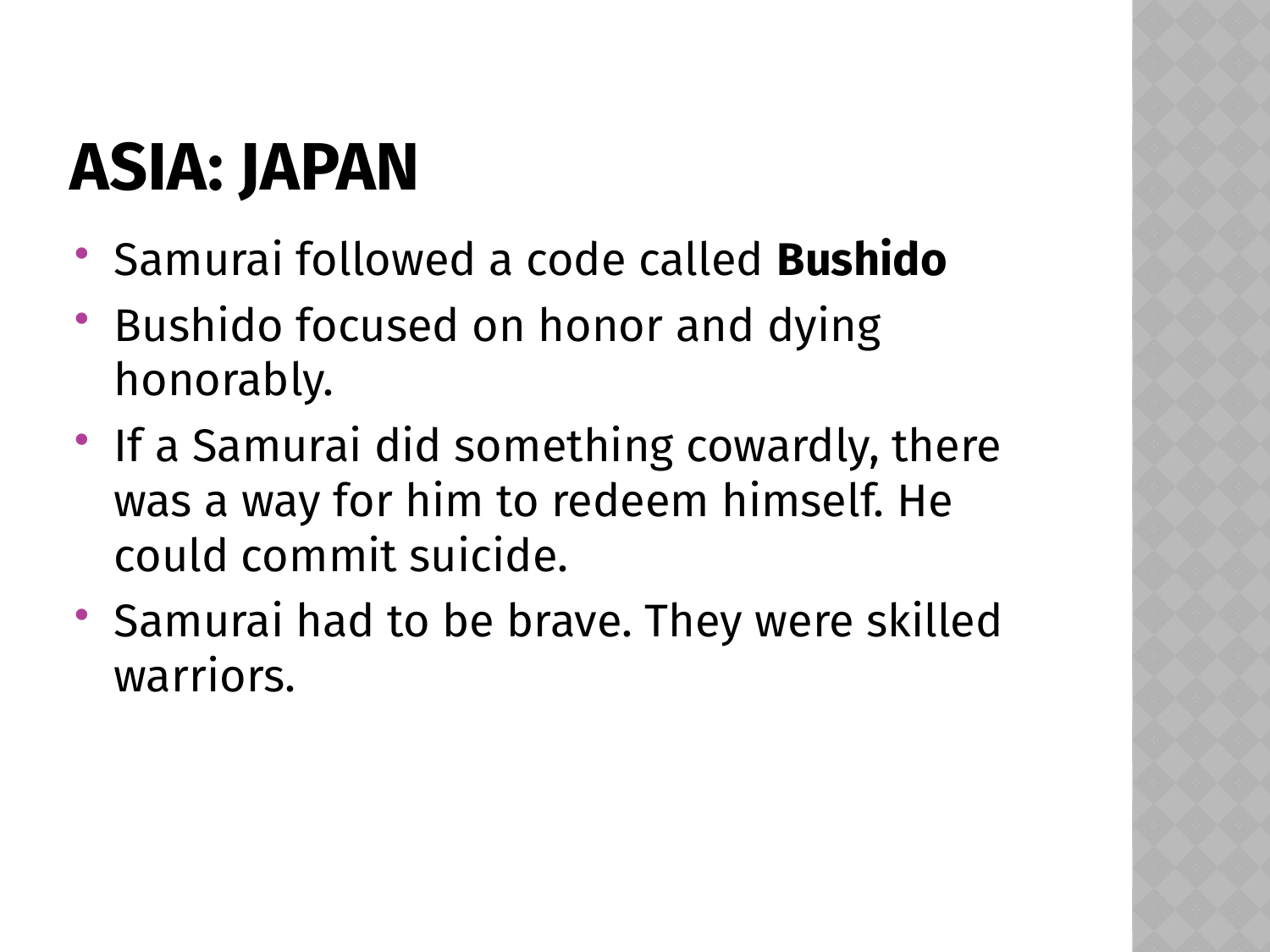

# Asia: japan
Samurai followed a code called Bushido
Bushido focused on honor and dying honorably.
If a Samurai did something cowardly, there was a way for him to redeem himself. He could commit suicide.
Samurai had to be brave. They were skilled warriors.